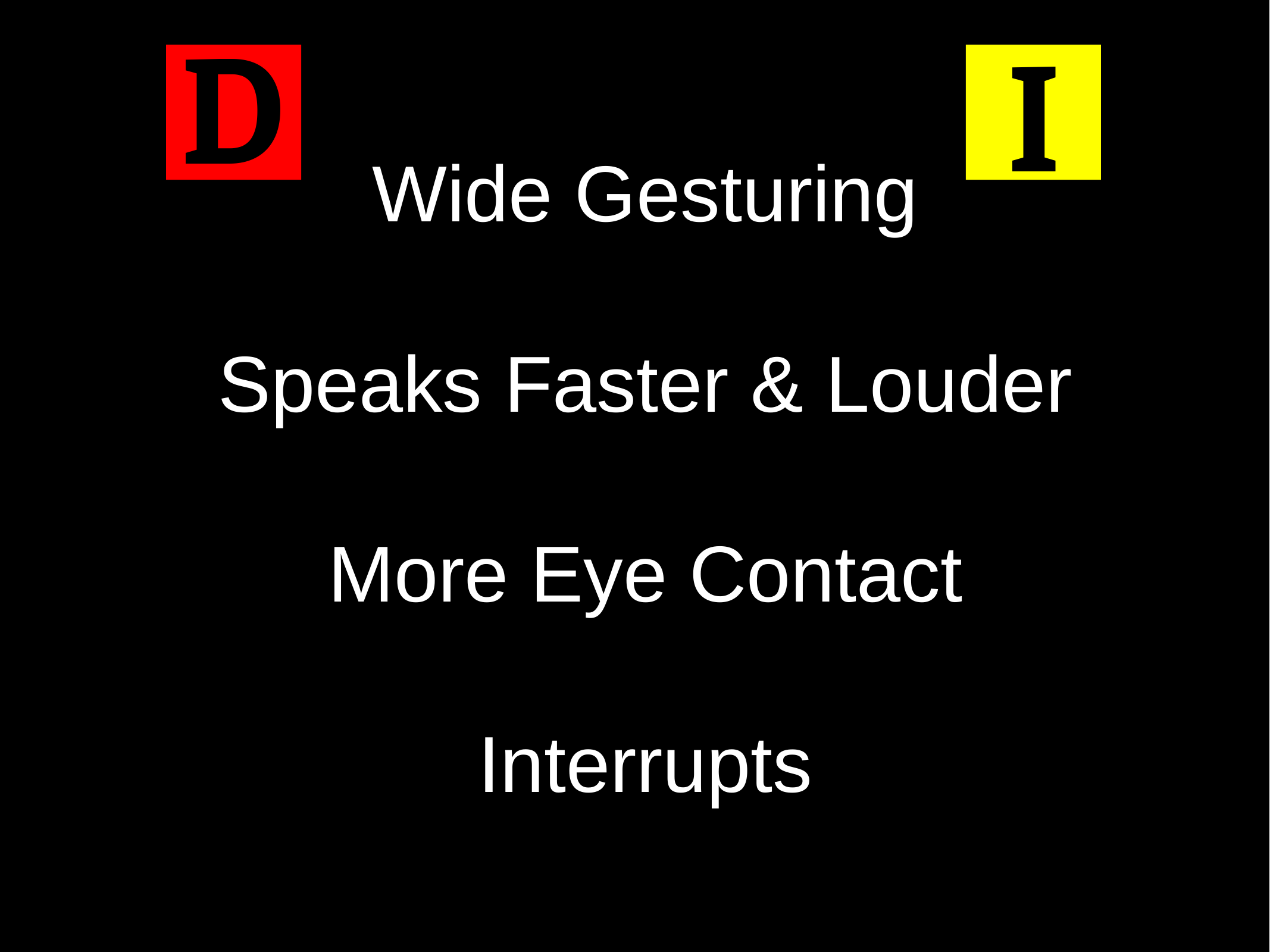

I
D

Wide Gesturing

Speaks Faster & Louder

More Eye Contact

Interrupts